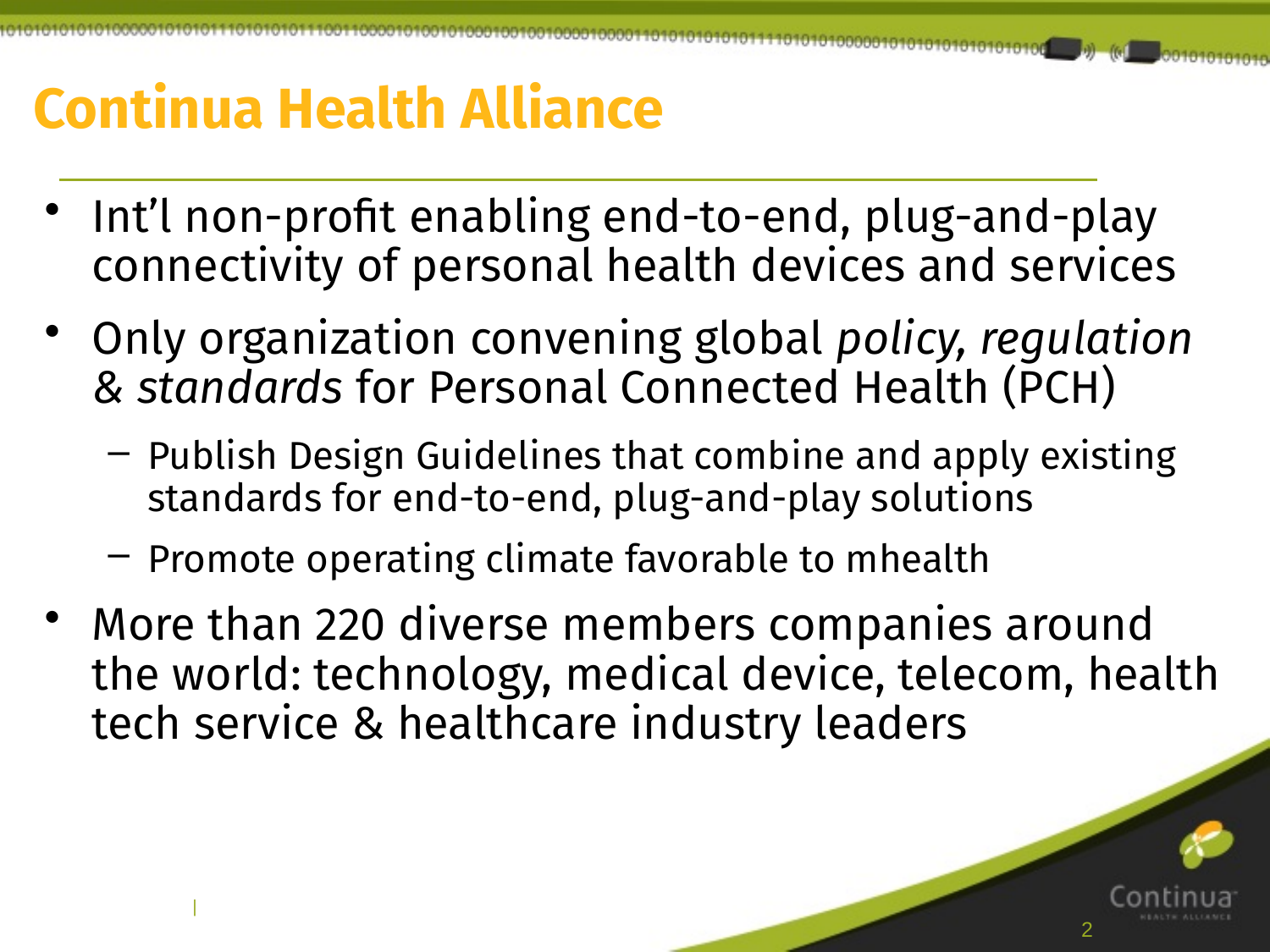

Continua Health Alliance

Int’l non-profit enabling end-to-end, plug-and-play connectivity of personal health devices and services
Only organization convening global policy, regulation & standards for Personal Connected Health (PCH)
Publish Design Guidelines that combine and apply existing standards for end-to-end, plug-and-play solutions
Promote operating climate favorable to mhealth
More than 220 diverse members companies around the world: technology, medical device, telecom, health tech service & healthcare industry leaders
2